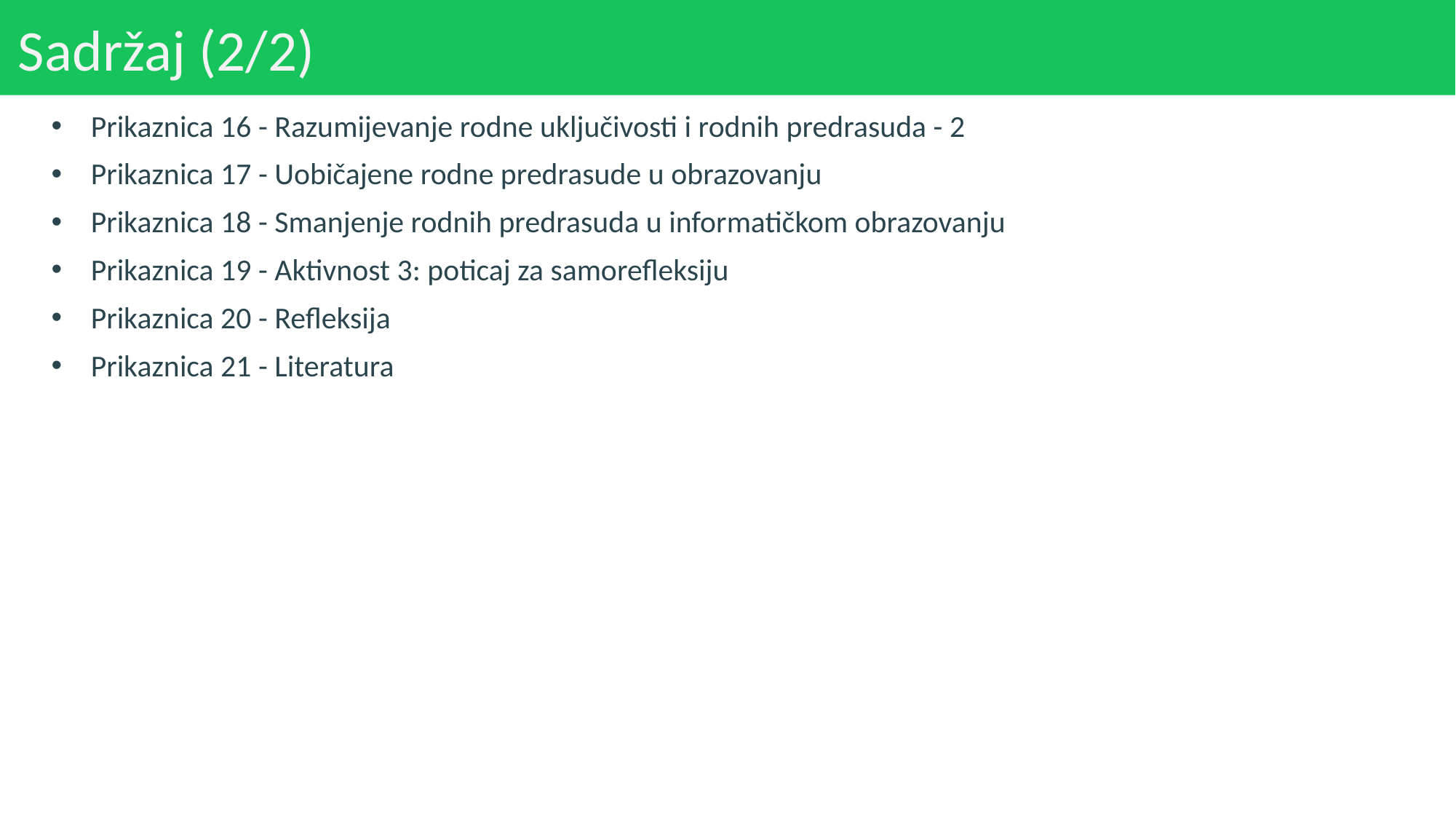

# Sadržaj (2/2)
Prikaznica 16 - Razumijevanje rodne uključivosti i rodnih predrasuda - 2
Prikaznica 17 - Uobičajene rodne predrasude u obrazovanju
Prikaznica 18 - Smanjenje rodnih predrasuda u informatičkom obrazovanju
Prikaznica 19 - Aktivnost 3: poticaj za samorefleksiju
Prikaznica 20 - Refleksija
Prikaznica 21 - Literatura